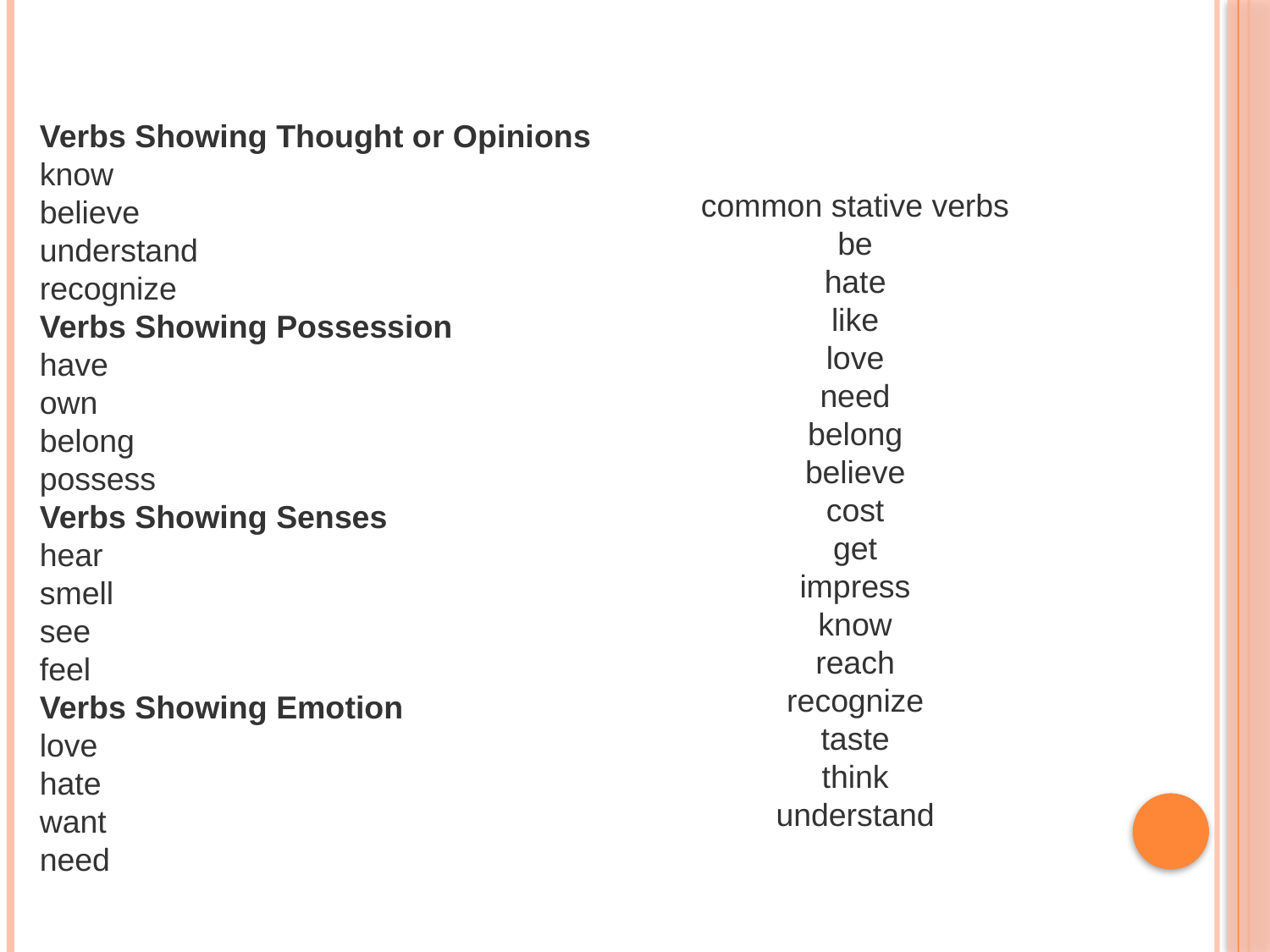

Verbs Showing Thought or Opinions
know
believe
understand
recognize
Verbs Showing Possession
have
own
belong
possess
Verbs Showing Senses
hear
smell
see
feel
Verbs Showing Emotion
love
hate
want 
need
common stative verbs
be
hate
like
love
need
belong
believe
cost
get
impress
know
reach
recognize
taste
think
understand